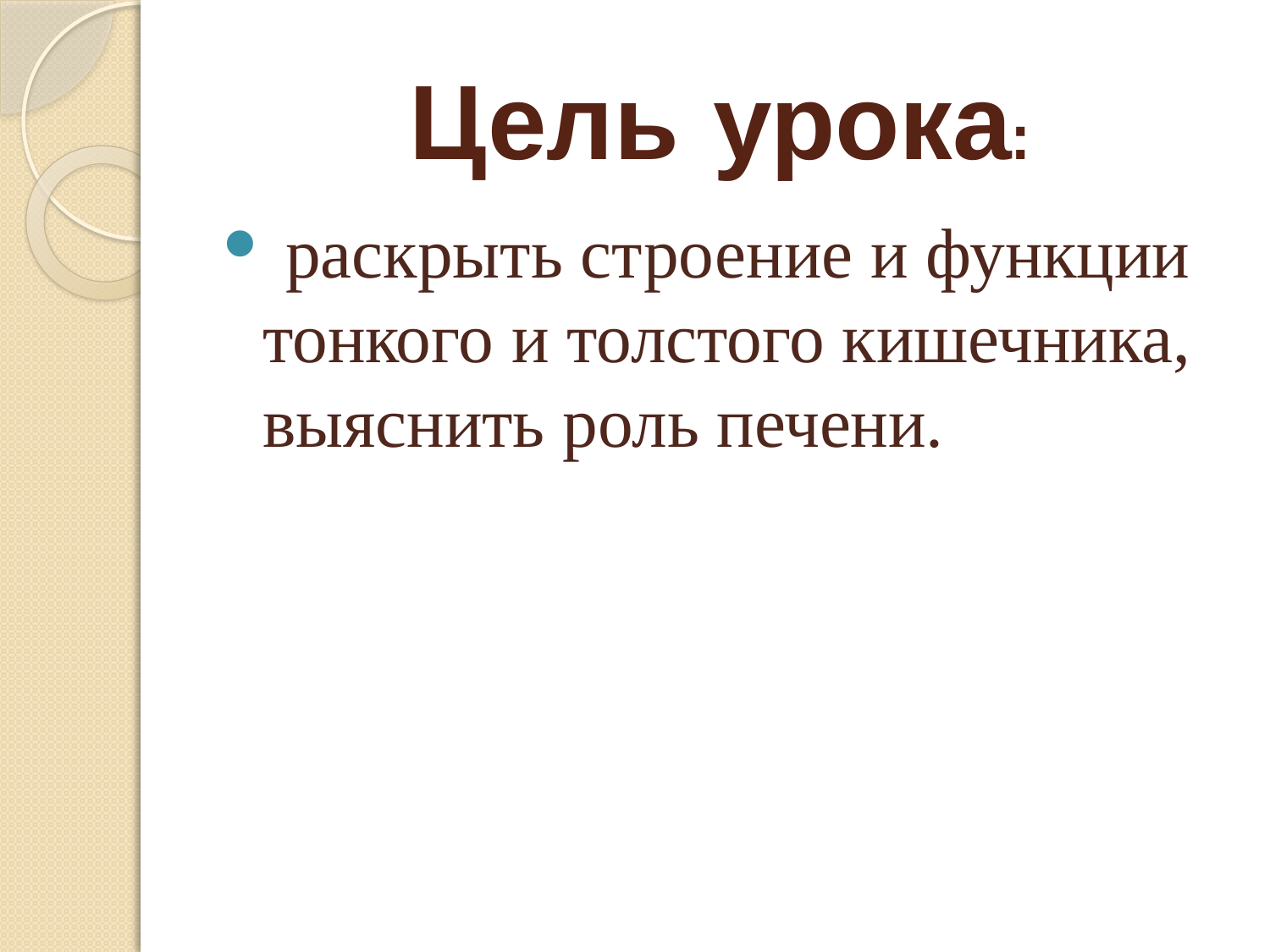

# Цель урока:
 раскрыть строение и функции тонкого и толстого кишечника, выяснить роль печени.